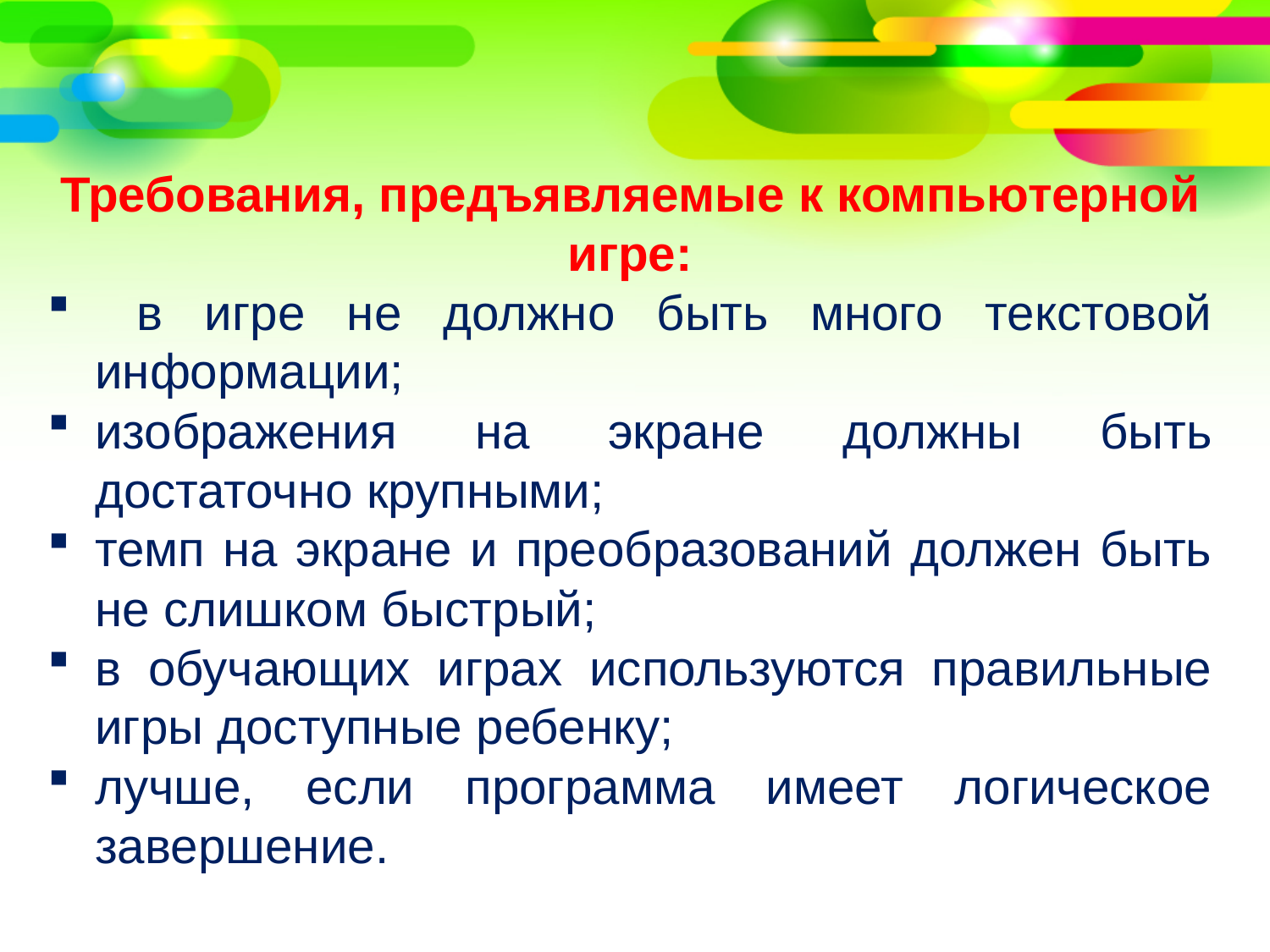

Требования, предъявляемые к компьютерной игре:
 в игре не должно быть много текстовой информации;
изображения на экране должны быть достаточно крупными;
темп на экране и преобразований должен быть не слишком быстрый;
в обучающих играх используются правильные игры доступные ребенку;
лучше, если программа имеет логическое завершение.